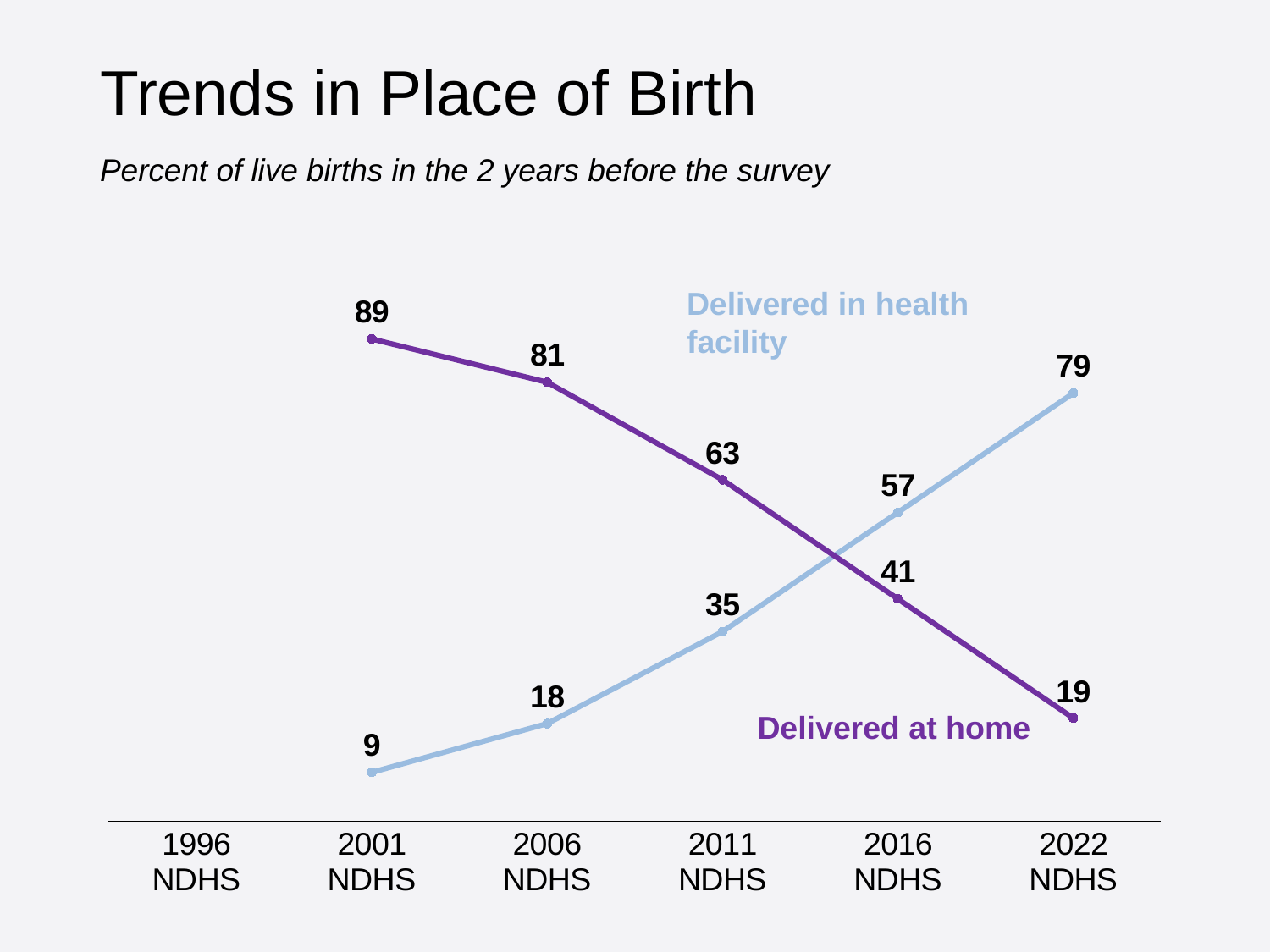

# Trends in Place of Birth
Percent of live births in the 2 years before the survey

### Chart

| Category | Health facility | At home |
|---|---|---|
| 1996 NDHS | None | None |
| 2001 NDHS | 9.0 | 89.0 |
| 2006 NDHS | 18.0 | 81.0 |
| 2011 NDHS | 35.0 | 63.0 |
| 2016 NDHS | 57.0 | 41.0 |
| 2022 NDHS | 79.0 | 19.0 |
Delivered in health facility
Delivered at home